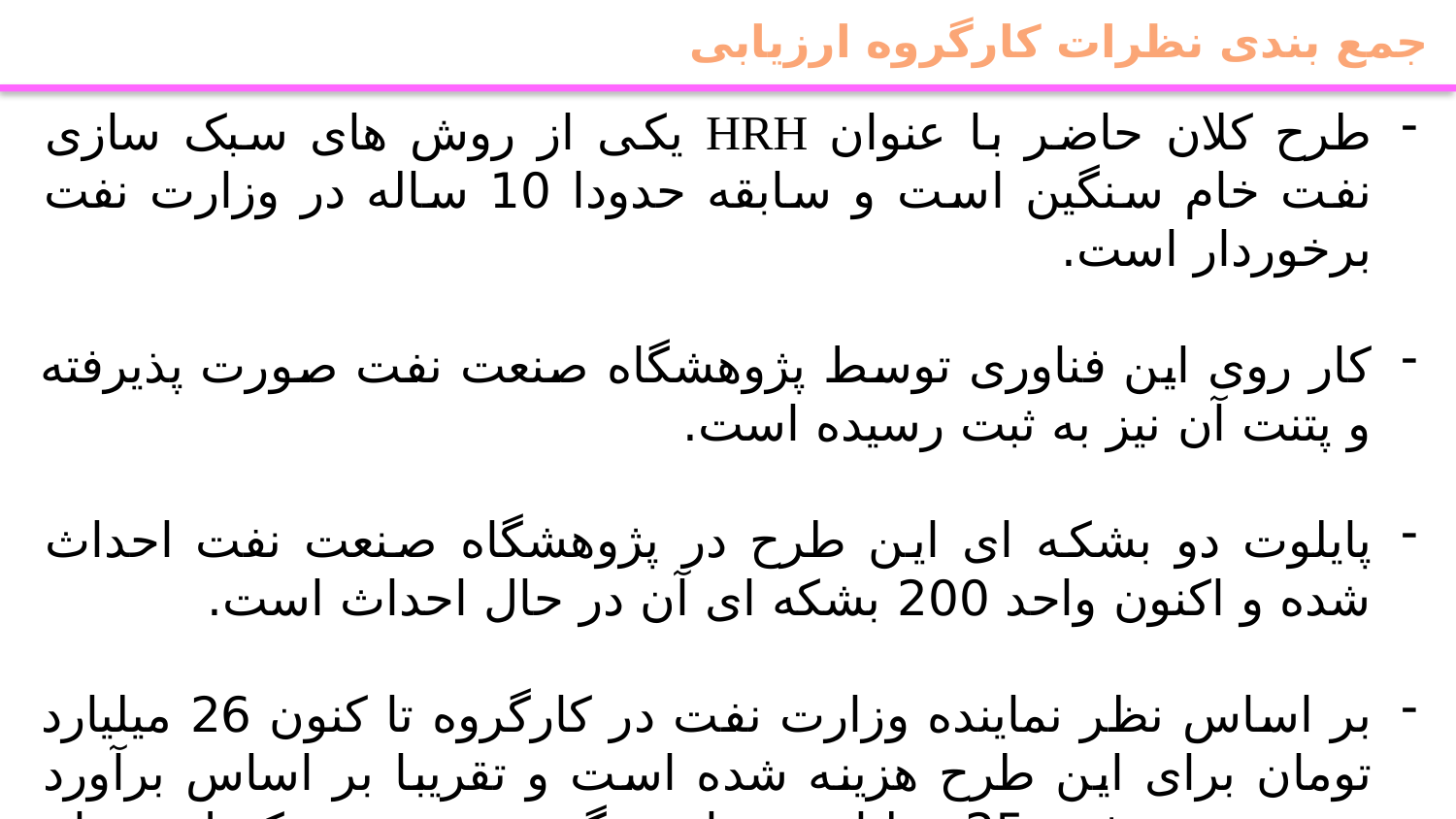

جمع بندی نظرات کارگروه ارزیابی

طرح کلان حاضر با عنوان HRH یکی از روش های سبک سازی نفت خام سنگین است و سابقه حدودا 10 ساله در وزارت نفت برخوردار است.

کار روی این فناوری توسط پژوهشگاه صنعت نفت صورت پذیرفته و پتنت آن نیز به ثبت رسیده است.

پایلوت دو بشکه ای این طرح در پژوهشگاه صنعت نفت احداث شده و اکنون واحد 200 بشکه ای آن در حال احداث است.

بر اساس نظر نماینده وزارت نفت در کارگروه تا کنون 26 میلیارد تومان برای این طرح هزینه شده است و تقریبا بر اساس برآورد صورت پذیرفته 25 میلیارد تومان دیگر نیز جهت تکمیل و راه اندازی واحد 200 بشکه ای مورد نیاز می باشد.